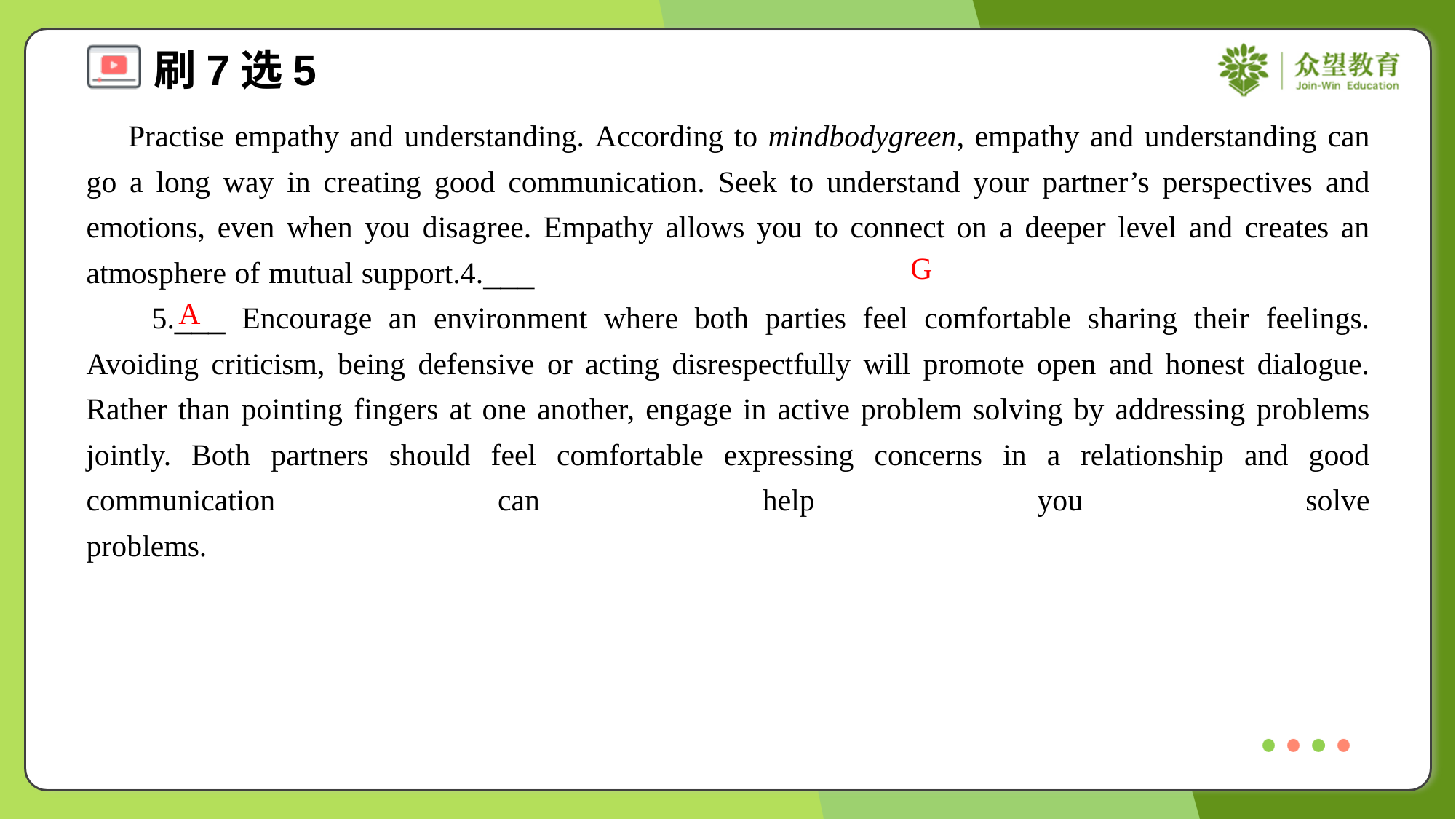

Practise empathy and understanding. According to mindbodygreen, empathy and understanding can go a long way in creating good communication. Seek to understand your partner’s perspectives and emotions, even when you disagree. Empathy allows you to connect on a deeper level and creates an atmosphere of mutual support.4.___
    5.___ Encourage an environment where both parties feel comfortable sharing their feelings. Avoiding criticism, being defensive or acting disrespectfully will promote open and honest dialogue. Rather than pointing fingers at one another, engage in active problem solving by addressing problems jointly. Both partners should feel comfortable expressing concerns in a relationship and good communication can help you solve problems.#2.5
G
A